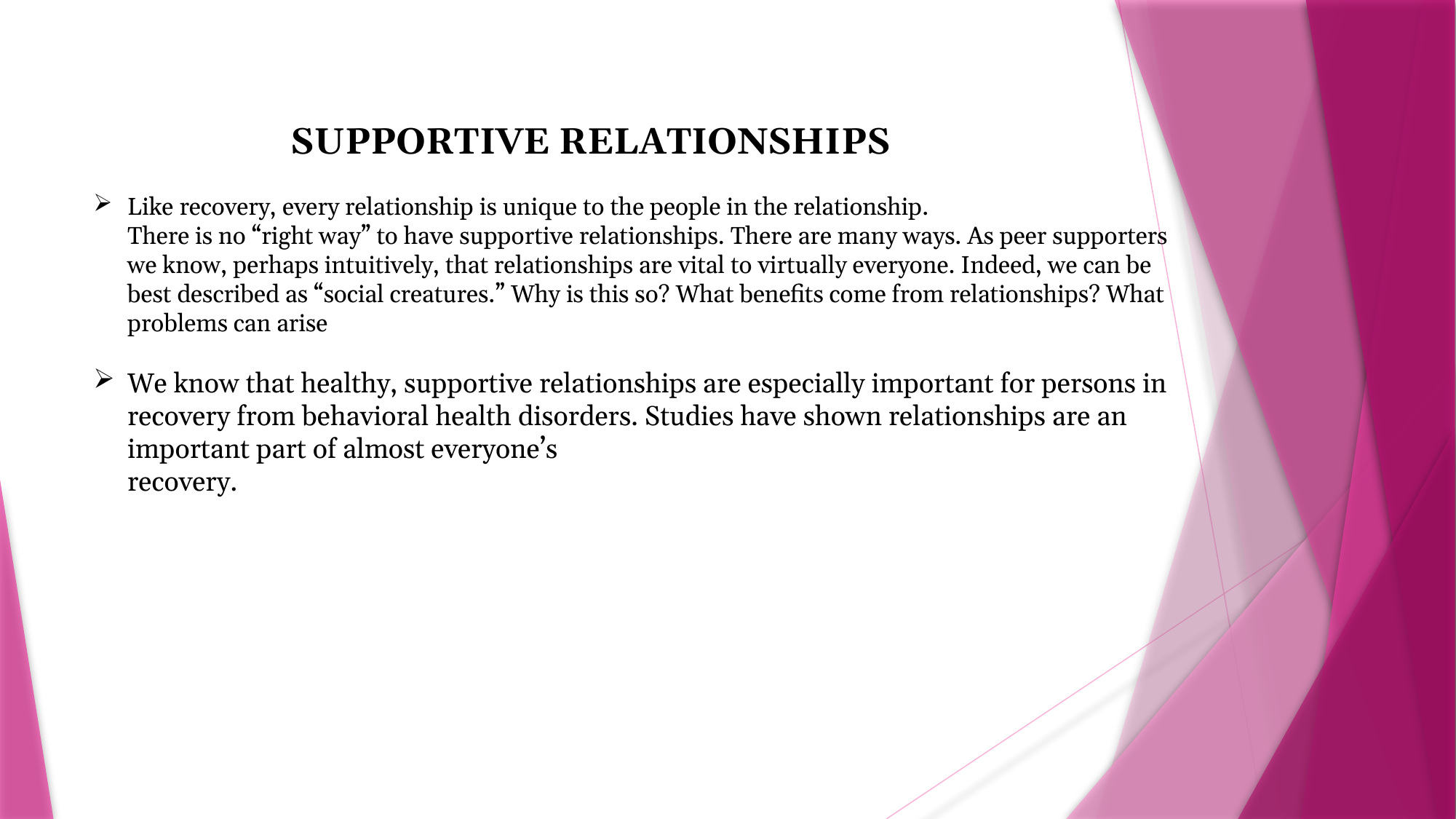

SUPPORTIVE RELATIONSHIPS
Like recovery, every relationship is unique to the people in the relationship.
There is no “right way” to have supportive relationships. There are many ways. As peer supporters we know, perhaps intuitively, that relationships are vital to virtually everyone. Indeed, we can be best described as “social creatures.” Why is this so? What benefits come from relationships? What problems can arise

We know that healthy, supportive relationships are especially important for persons in recovery from behavioral health disorders. Studies have shown relationships are an important part of almost everyone’s
recovery.